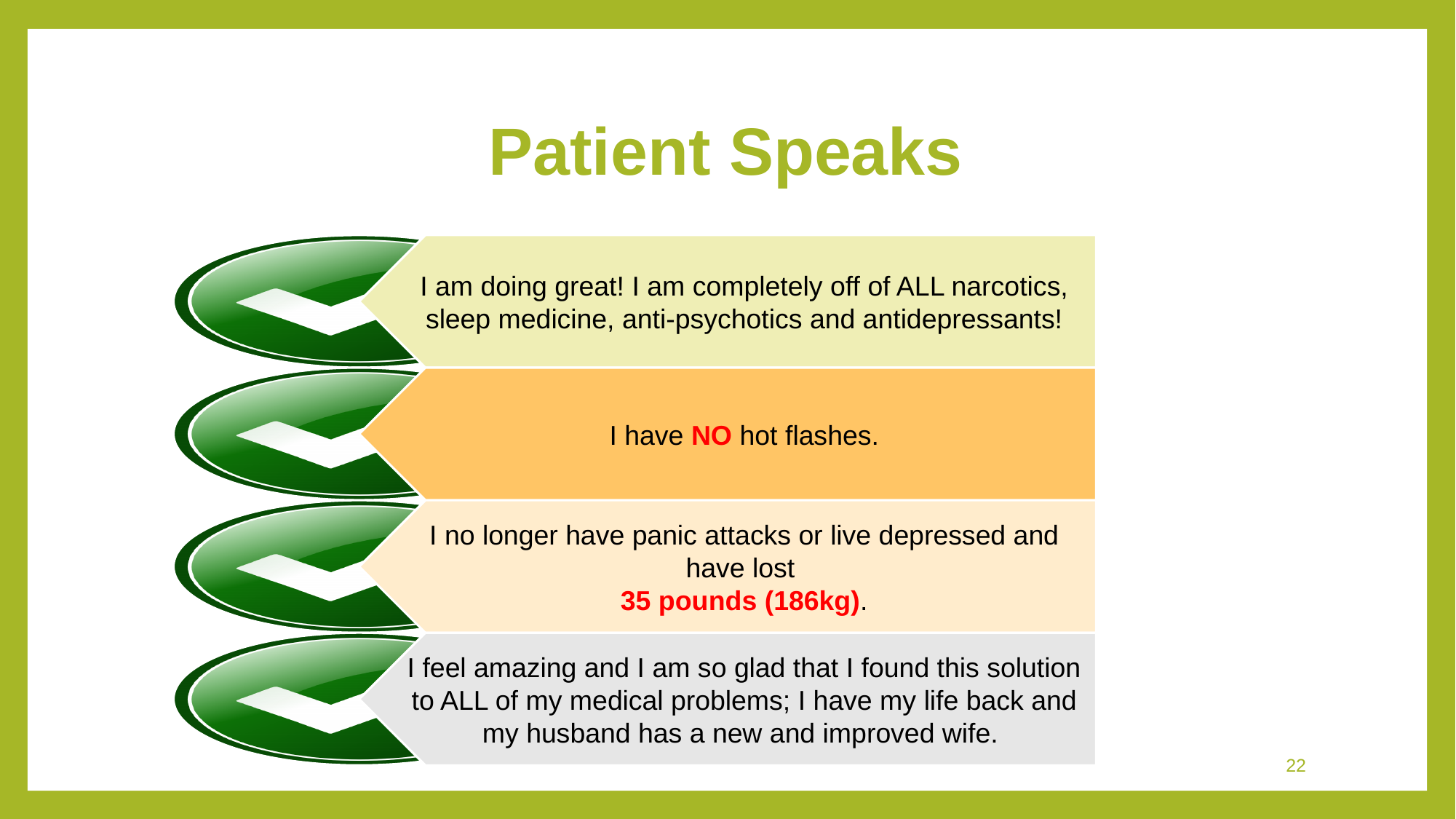

# Patient Speaks
I am doing great! I am completely off of ALL narcotics, sleep medicine, anti-psychotics and antidepressants!
I have NO hot flashes.
I no longer have panic attacks or live depressed and have lost
35 pounds (186kg).
I feel amazing and I am so glad that I found this solution to ALL of my medical problems; I have my life back and my husband has a new and improved wife.
22